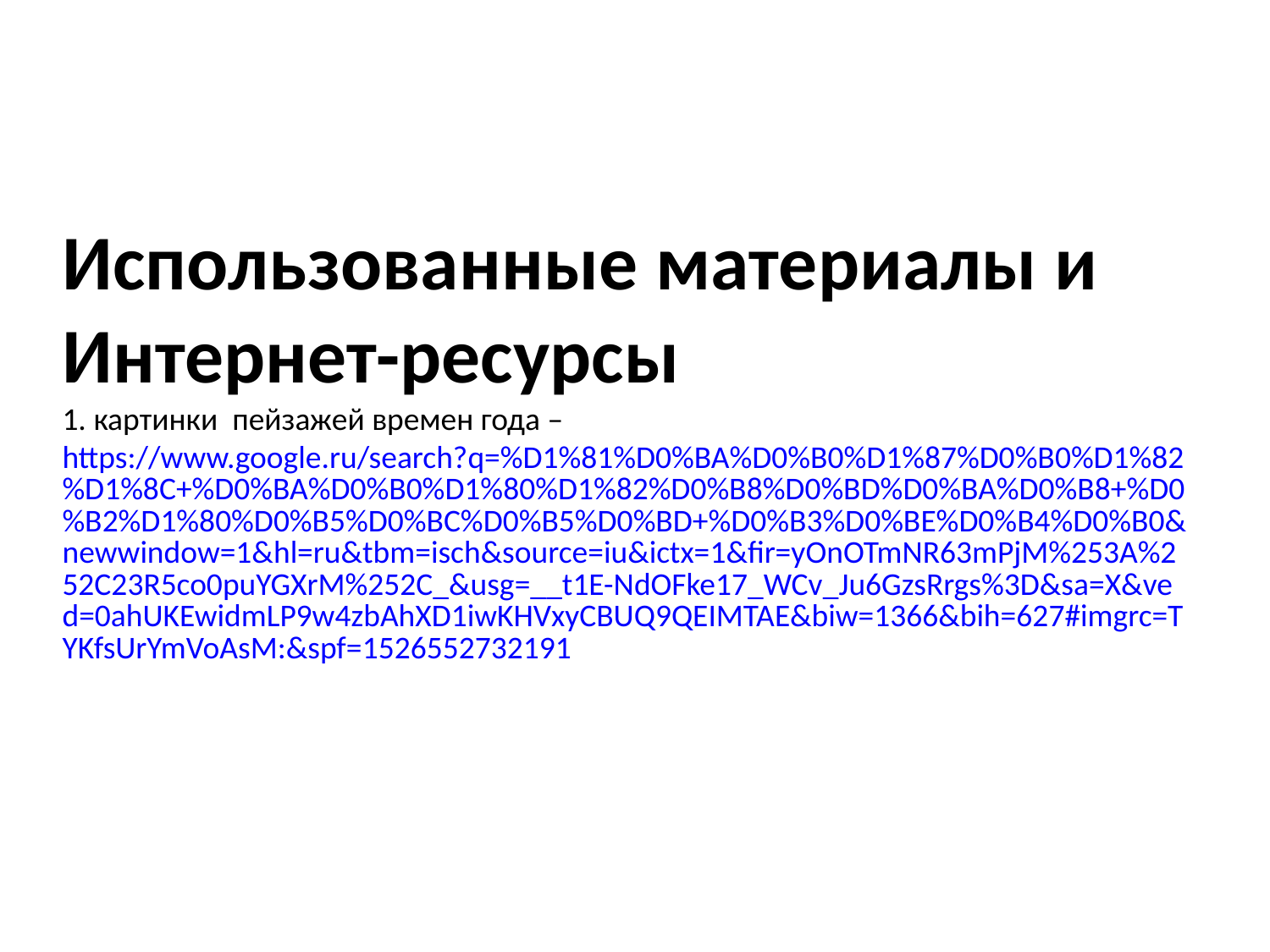

Использованные материалы и Интернет-ресурсы
1. картинки  пейзажей времен года –
https://www.google.ru/search?q=%D1%81%D0%BA%D0%B0%D1%87%D0%B0%D1%82%D1%8C+%D0%BA%D0%B0%D1%80%D1%82%D0%B8%D0%BD%D0%BA%D0%B8+%D0%B2%D1%80%D0%B5%D0%BC%D0%B5%D0%BD+%D0%B3%D0%BE%D0%B4%D0%B0&newwindow=1&hl=ru&tbm=isch&source=iu&ictx=1&fir=yOnOTmNR63mPjM%253A%252C23R5co0puYGXrM%252C_&usg=__t1E-NdOFke17_WCv_Ju6GzsRrgs%3D&sa=X&ved=0ahUKEwidmLP9w4zbAhXD1iwKHVxyCBUQ9QEIMTAE&biw=1366&bih=627#imgrc=TYKfsUrYmVoAsM:&spf=1526552732191